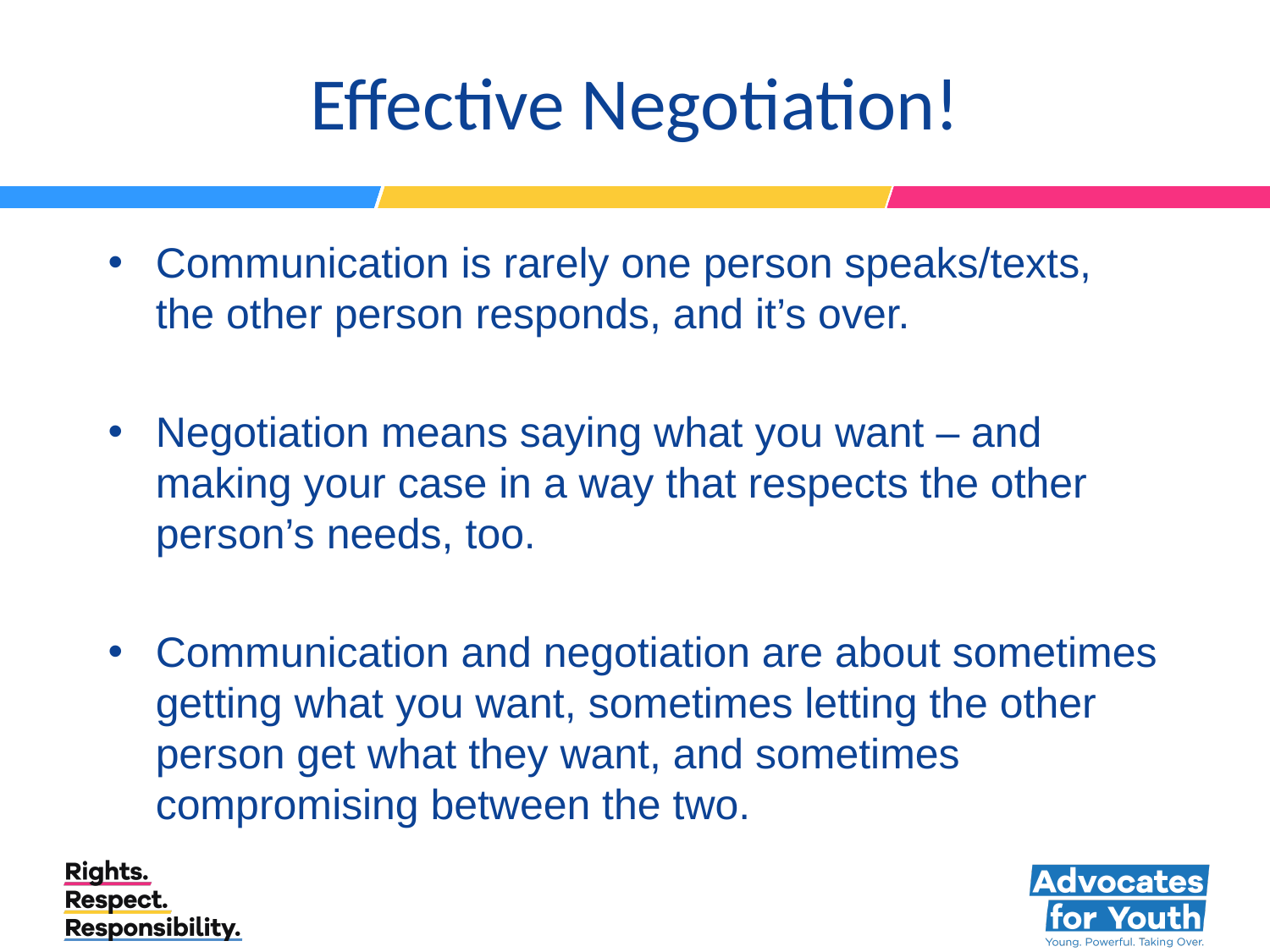

# Effective Negotiation!
Communication is rarely one person speaks/texts, the other person responds, and it’s over.

Negotiation means saying what you want – and making your case in a way that respects the other person’s needs, too.

Communication and negotiation are about sometimes getting what you want, sometimes letting the other person get what they want, and sometimes compromising between the two.